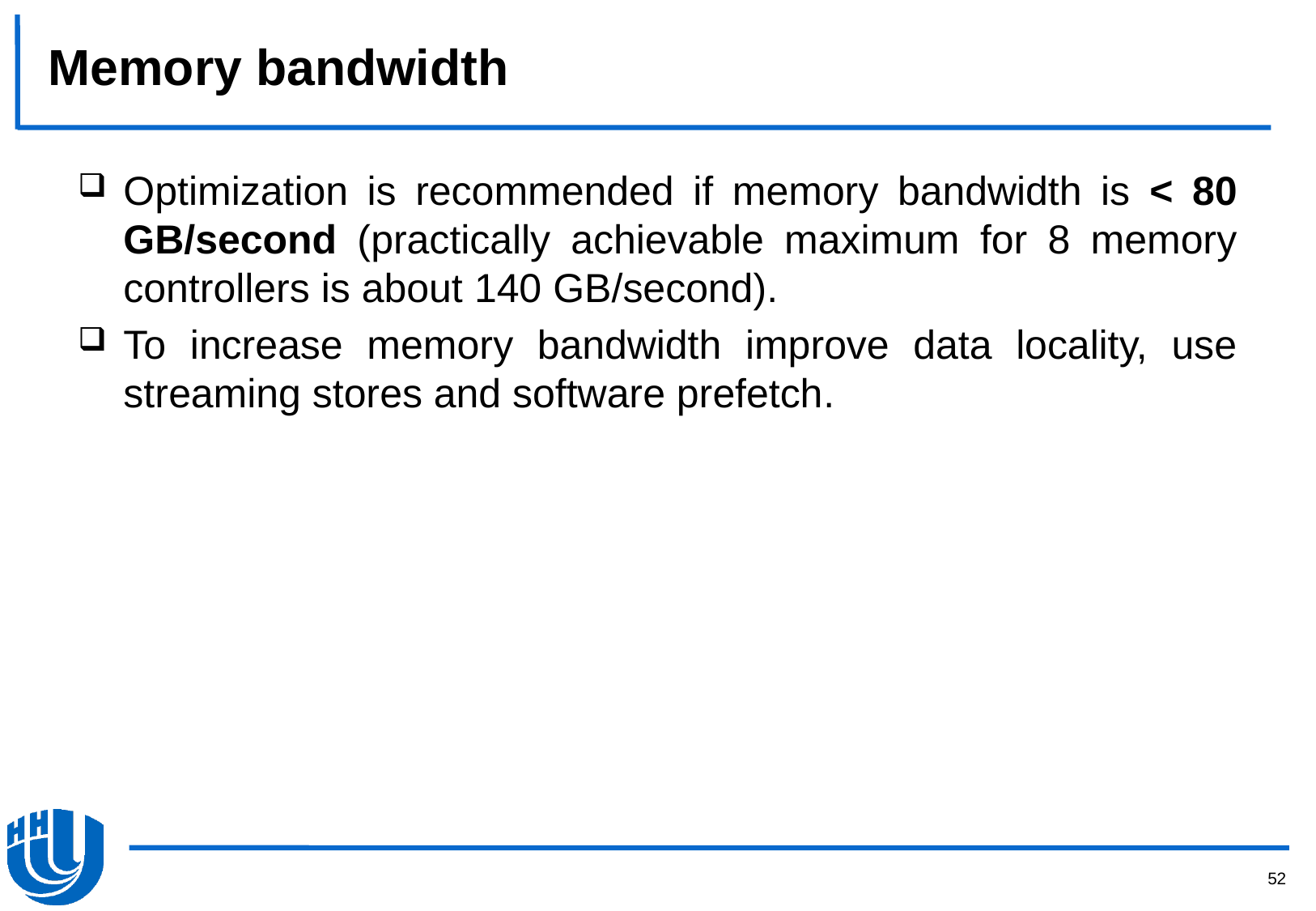

# Memory bandwidth
Optimization is recommended if memory bandwidth is < 80 GB/second (practically achievable maximum for 8 memory controllers is about 140 GB/second).
To increase memory bandwidth improve data locality, use streaming stores and software prefetch.
52